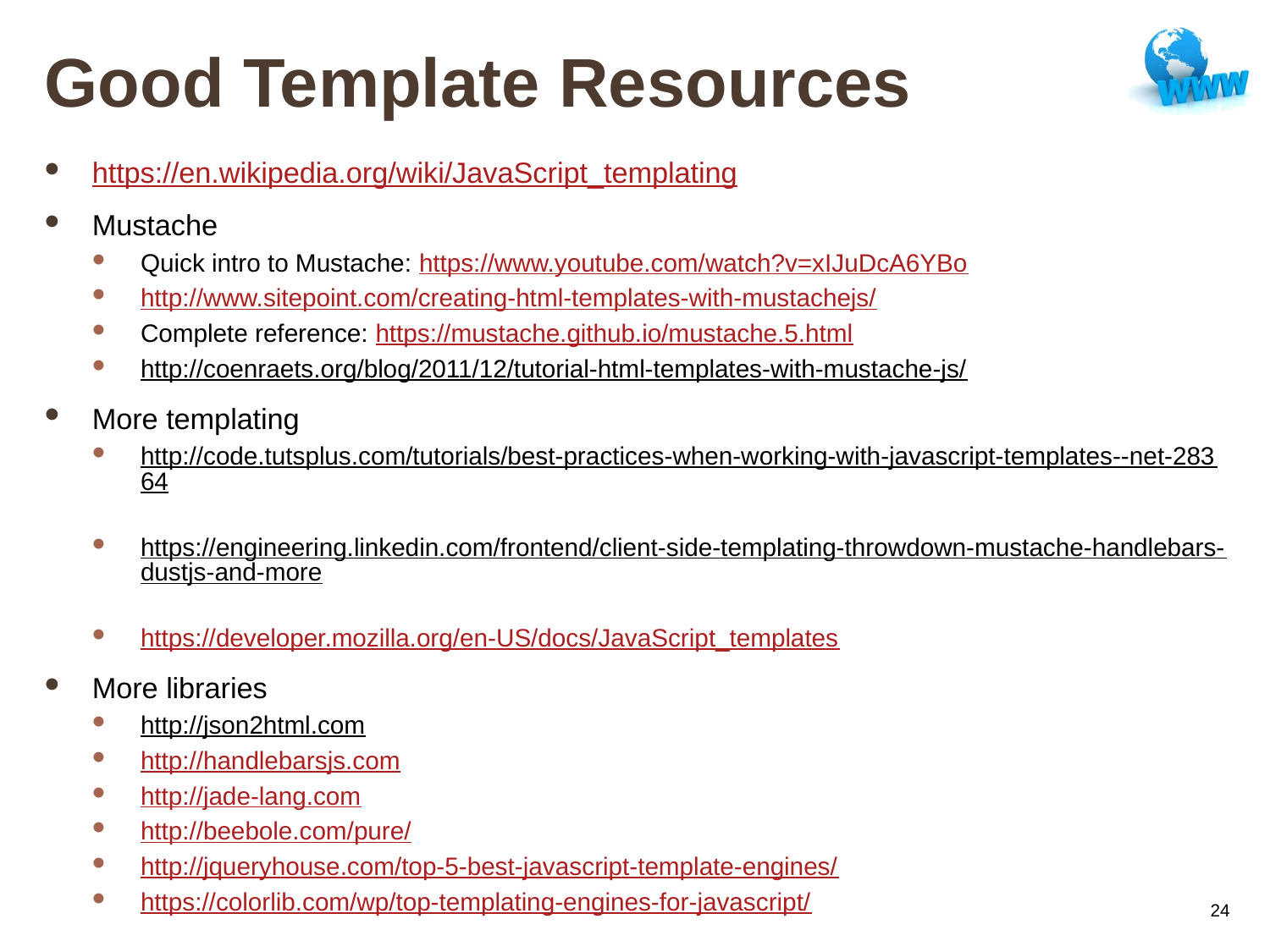

# Good Template Resources
https://en.wikipedia.org/wiki/JavaScript_templating
Mustache
Quick intro to Mustache: https://www.youtube.com/watch?v=xIJuDcA6YBo
http://www.sitepoint.com/creating-html-templates-with-mustachejs/
Complete reference: https://mustache.github.io/mustache.5.html
http://coenraets.org/blog/2011/12/tutorial-html-templates-with-mustache-js/
More templating
http://code.tutsplus.com/tutorials/best-practices-when-working-with-javascript-templates--net-28364
https://engineering.linkedin.com/frontend/client-side-templating-throwdown-mustache-handlebars-dustjs-and-more
https://developer.mozilla.org/en-US/docs/JavaScript_templates
More libraries
http://json2html.com
http://handlebarsjs.com
http://jade-lang.com
http://beebole.com/pure/
http://jqueryhouse.com/top-5-best-javascript-template-engines/
https://colorlib.com/wp/top-templating-engines-for-javascript/
24